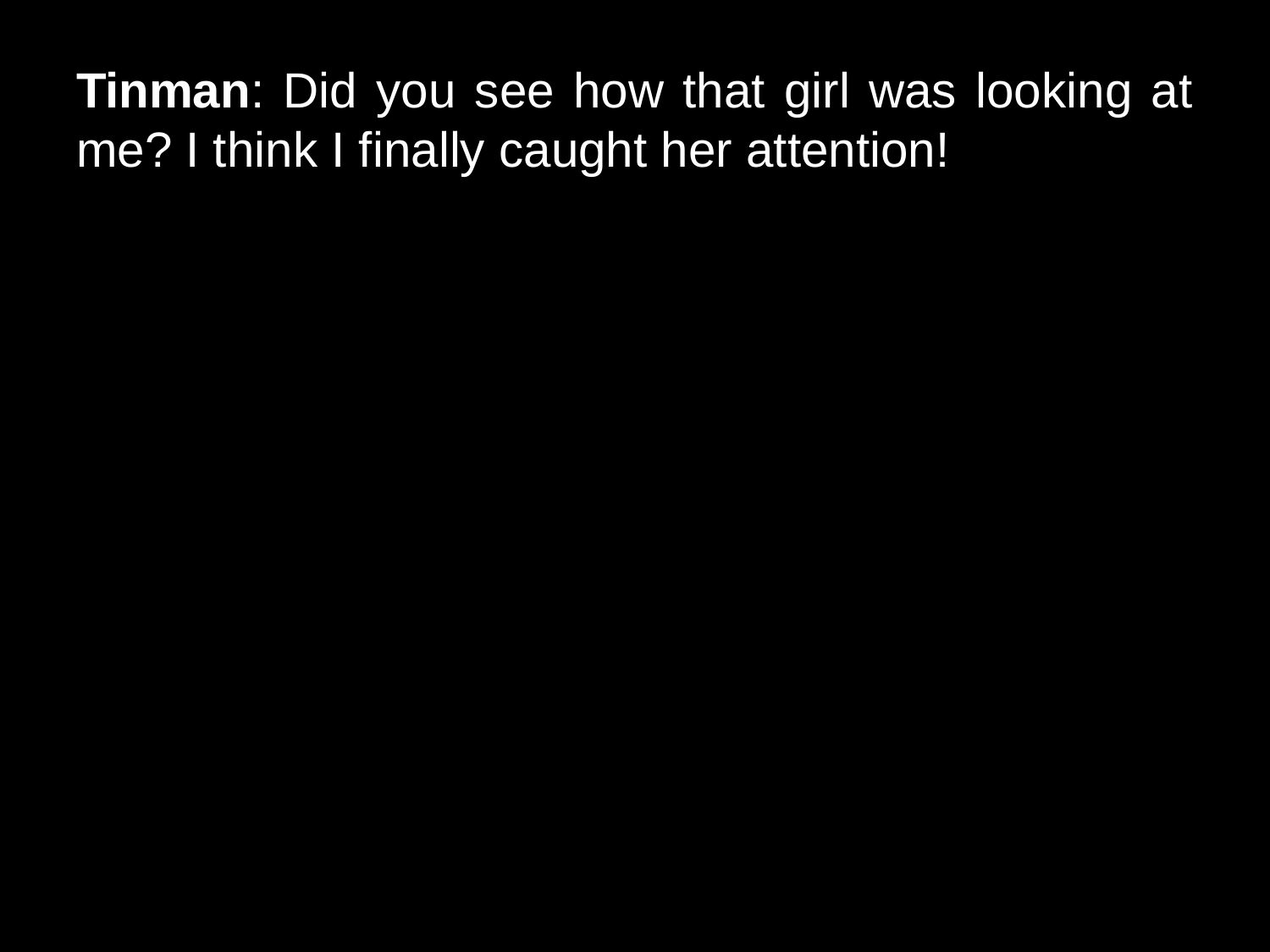

# Tinman: Did you see how that girl was looking at me? I think I finally caught her attention!